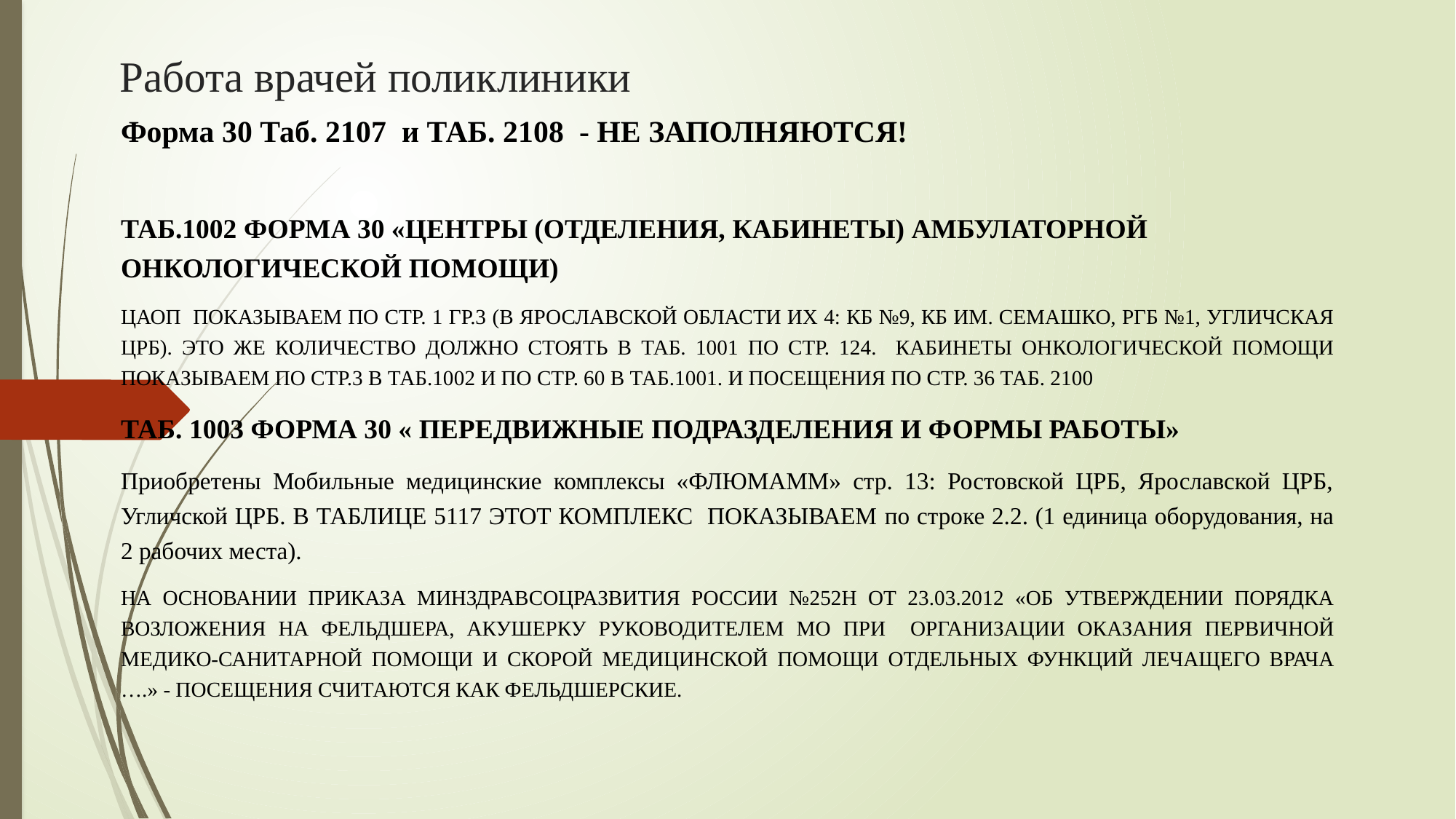

# Работа врачей поликлиники
Форма 30 Таб. 2107  и Таб. 2108  - Не заполняются!

Таб.1002 форма 30 «Центры (отделения, кабинеты) амбулаторной онкологической помощи)
Цаоп  показываем по стр. 1 гр.3 (в ярославской области их 4: КБ №9, КБ им. Семашко, РГБ №1, Угличская ЦРБ). Это же количество должно стоять в таб. 1001 по стр. 124.  Кабинеты онкологической помощи показываем по стр.3 в таб.1002 и по стр. 60 в таб.1001. и посещения по стр. 36 таб. 2100
Таб. 1003 форма 30 « Передвижные подразделения и формы работы»
Приобретены Мобильные медицинские комплексы «ФЛЮМАММ» стр. 13: Ростовской ЦРБ, Ярославской ЦРБ, Угличской ЦРБ. В таблице 5117 этот комплекс  показываем по строке 2.2. (1 единица оборудования, на 2 рабочих места).
На основании приказа Минздравсоцразвития России №252н от 23.03.2012 «Об утверждении порядка возложения на фельдшера, акушерку руководителем МО при  организации оказания первичной медико-санитарной помощи и скорой медицинской помощи отдельных функций лечащего врача ….» - посещения считаются как фельдшерские.